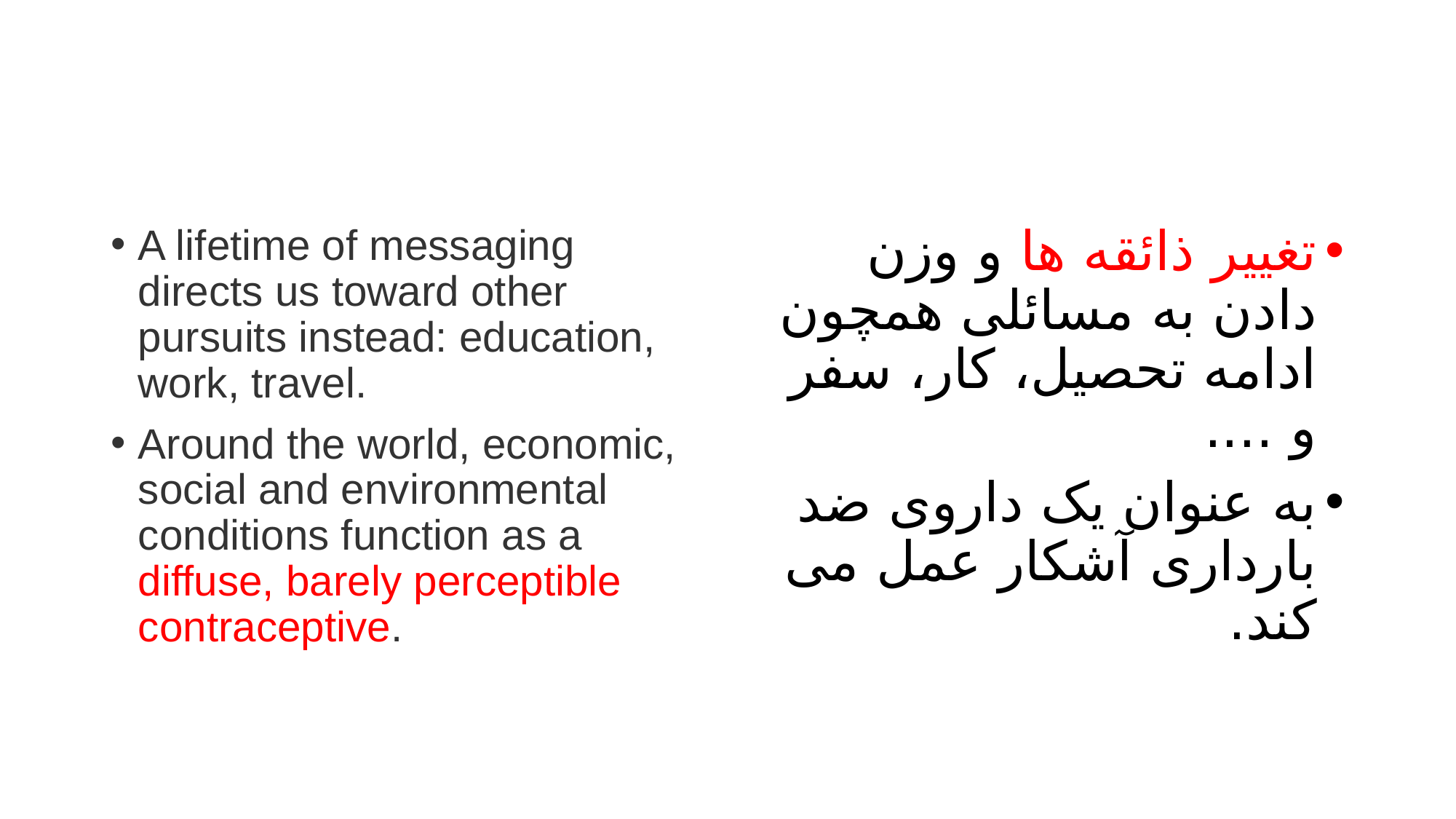

#
A lifetime of messaging directs us toward other pursuits instead: education, work, travel.
Around the world, economic, social and environmental conditions function as a diffuse, barely perceptible contraceptive.
تغییر ذائقه ها و وزن دادن به مسائلی همچون ادامه تحصیل، کار، سفر و ....
به عنوان یک داروی ضد بارداری آشکار عمل می کند.